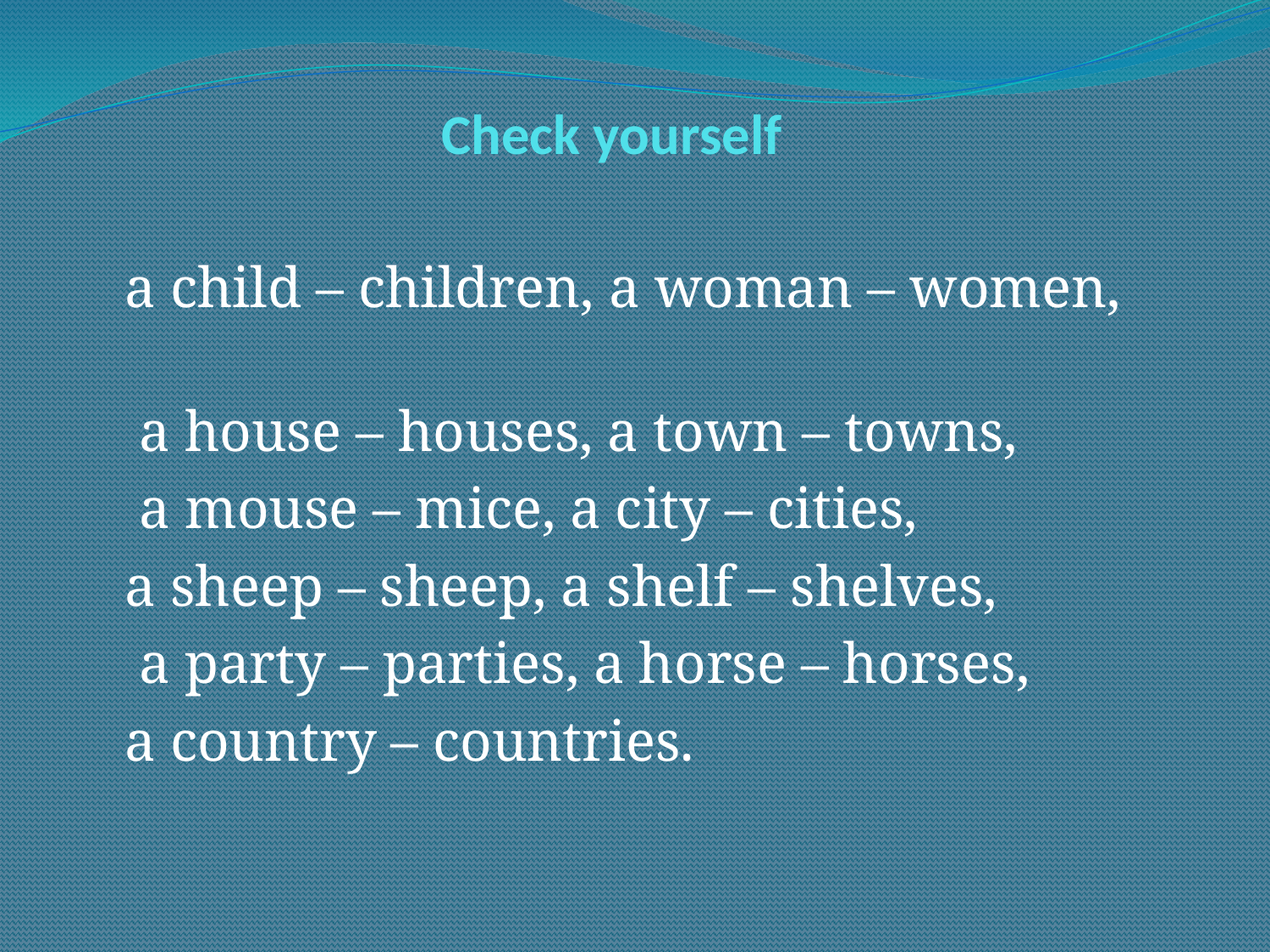

# Check yourself
a child – children, a woman – women,
 a house – houses, a town – towns,
 a mouse – mice, a city – cities,
a sheep – sheep, a shelf – shelves,
 a party – parties, a horse – horses,
a country – countries.